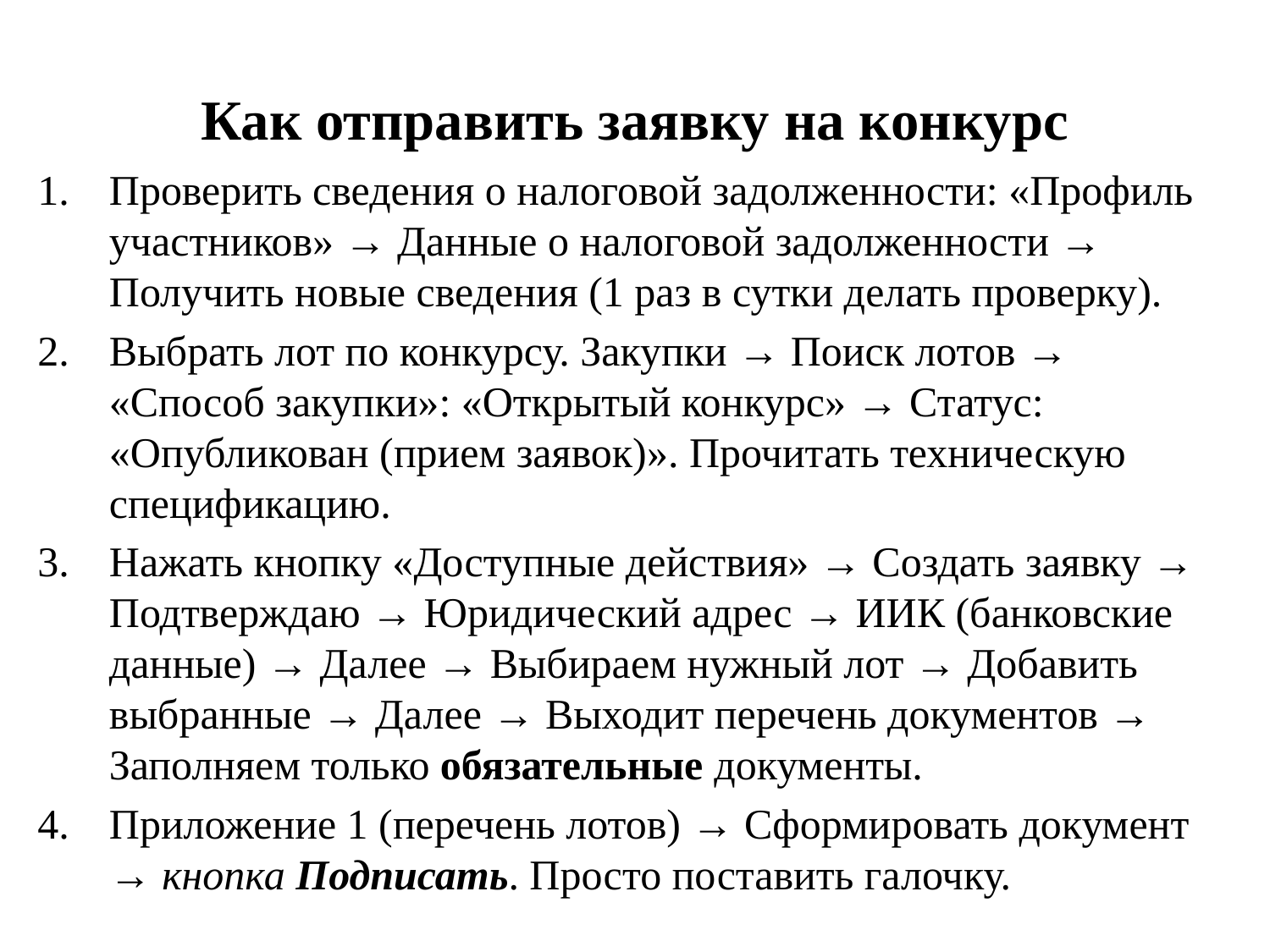

# Как отправить заявку на конкурс
Проверить сведения о налоговой задолженности: «Профиль участников» → Данные о налоговой задолженности → Получить новые сведения (1 раз в сутки делать проверку).
Выбрать лот по конкурсу. Закупки → Поиск лотов → «Способ закупки»: «Открытый конкурс» → Статус: «Опубликован (прием заявок)». Прочитать техническую спецификацию.
Нажать кнопку «Доступные действия» → Создать заявку → Подтверждаю → Юридический адрес → ИИК (банковские данные) → Далее → Выбираем нужный лот → Добавить выбранные → Далее → Выходит перечень документов → Заполняем только обязательные документы.
Приложение 1 (перечень лотов) → Сформировать документ → кнопка Подписать. Просто поставить галочку.